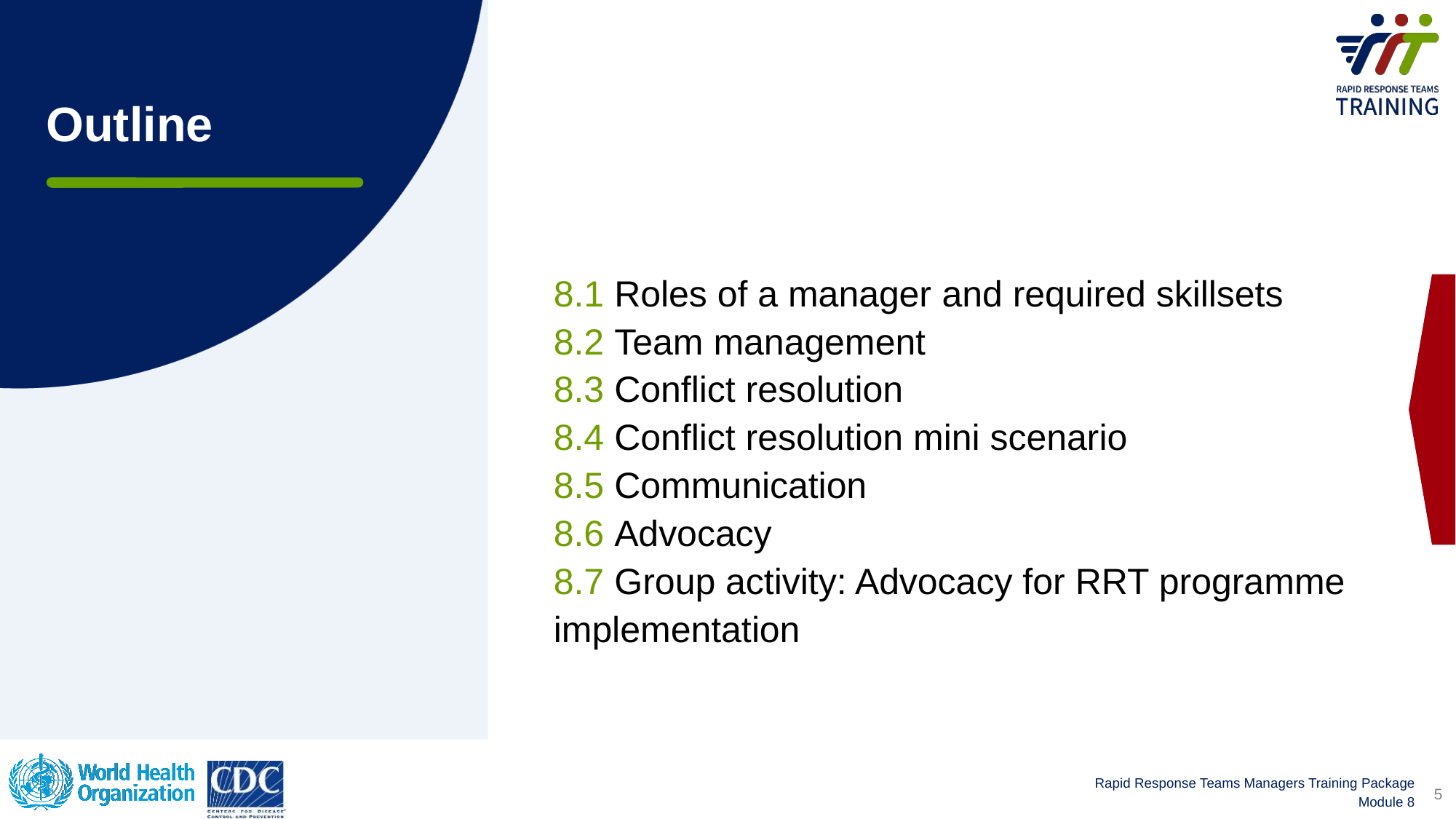

Outline
8.1 Roles of a manager and required skillsets
8.2 Team management
8.3 Conflict resolution
8.4 Conflict resolution mini scenario
8.5 Communication
8.6 Advocacy
8.7 Group activity: Advocacy for RRT programme implementation

5